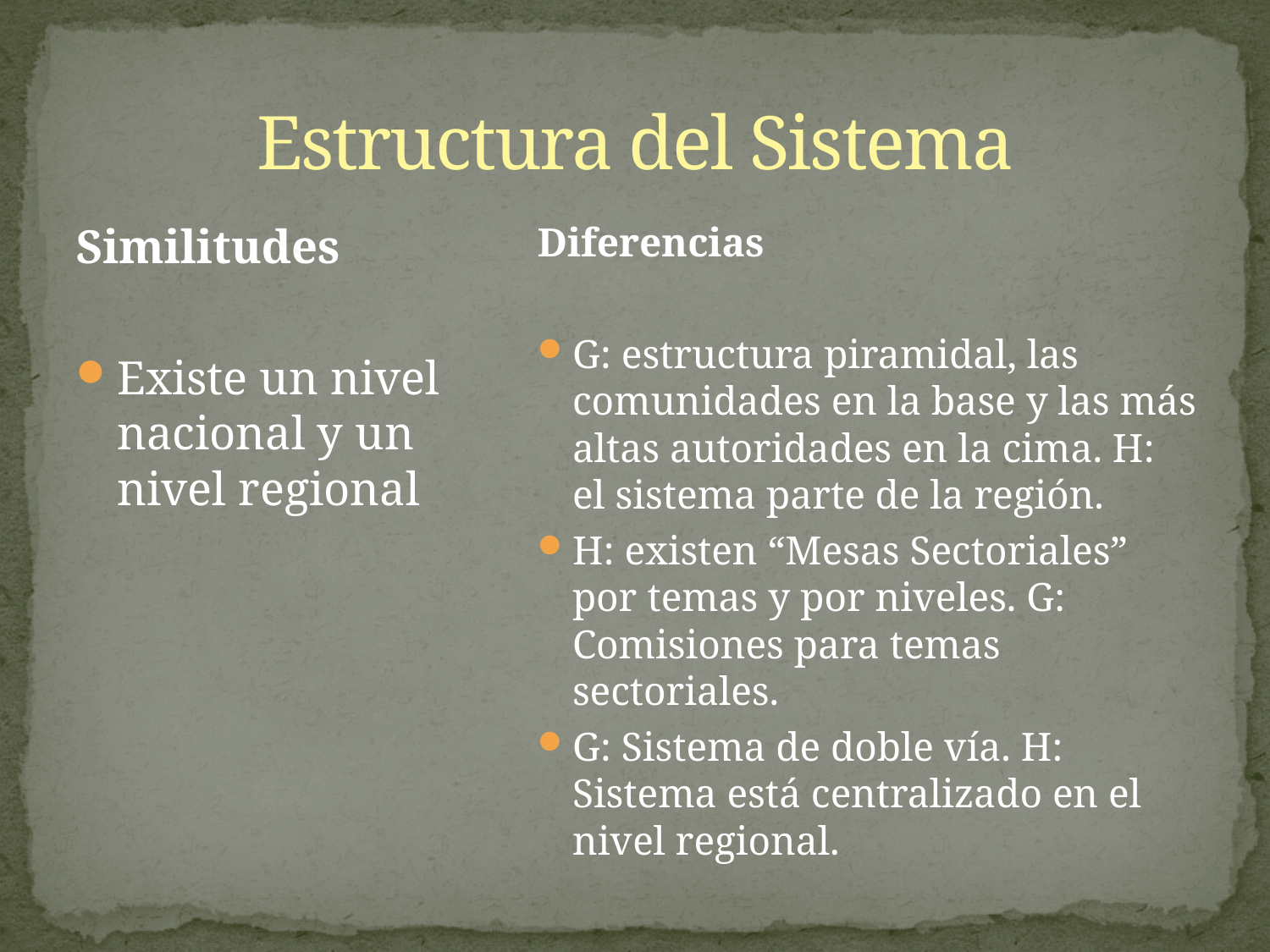

# Estructura del Sistema
Similitudes

Existe un nivel nacional y un nivel regional
Diferencias

G: estructura piramidal, las comunidades en la base y las más altas autoridades en la cima. H: el sistema parte de la región.
H: existen “Mesas Sectoriales” por temas y por niveles. G: Comisiones para temas sectoriales.
G: Sistema de doble vía. H: Sistema está centralizado en el nivel regional.